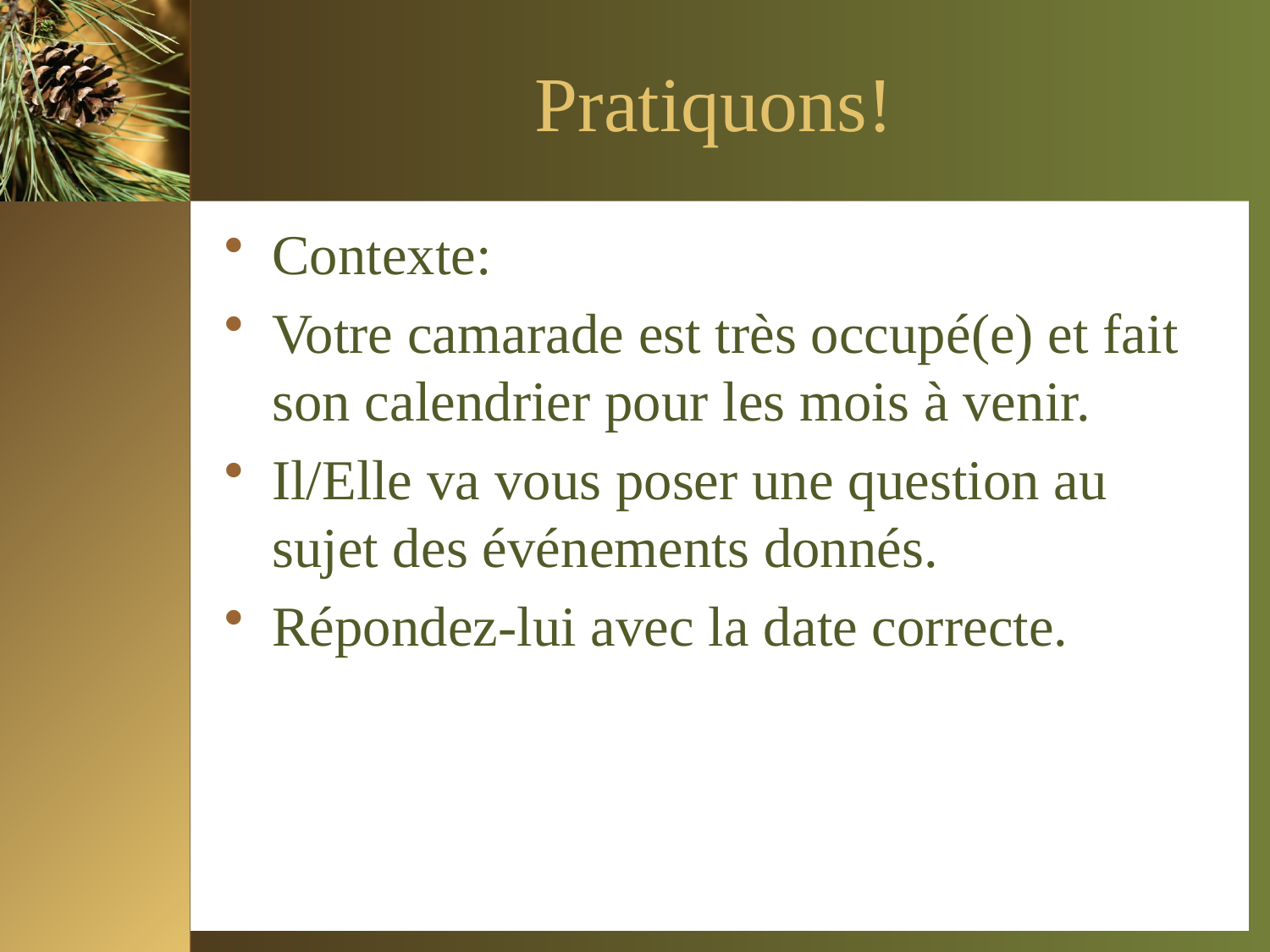

# Pratiquons!
Contexte:
Votre camarade est très occupé(e) et fait son calendrier pour les mois à venir.
Il/Elle va vous poser une question au sujet des événements donnés.
Répondez-lui avec la date correcte.